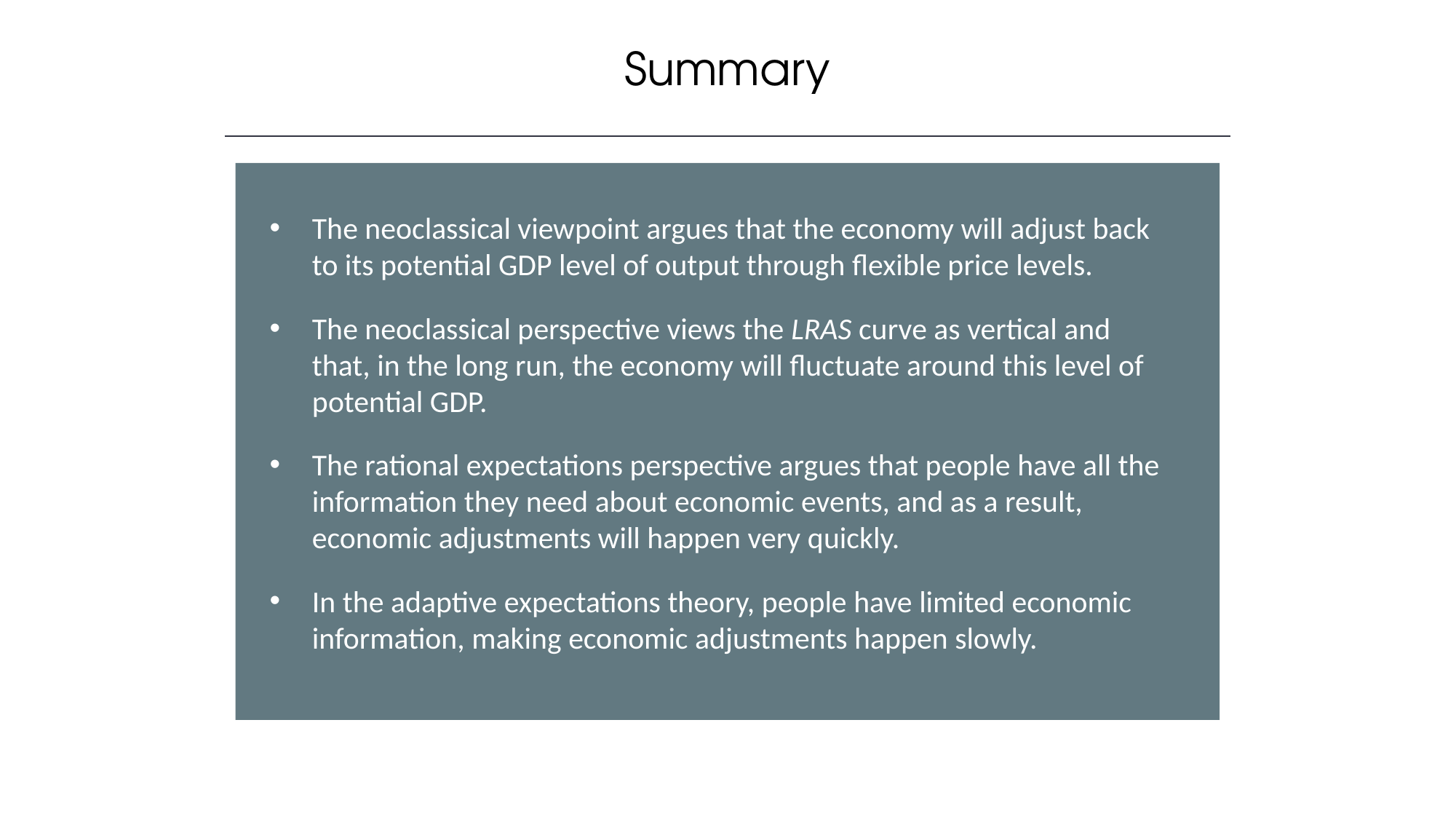

Summary
HAWKES LEARNING

The neoclassical viewpoint argues that the economy will adjust back to its potential GDP level of output through flexible price levels.
The neoclassical perspective views the LRAS curve as vertical and that, in the long run, the economy will fluctuate around this level of potential GDP.
The rational expectations perspective argues that people have all the information they need about economic events, and as a result, economic adjustments will happen very quickly.
In the adaptive expectations theory, people have limited economic information, making economic adjustments happen slowly.